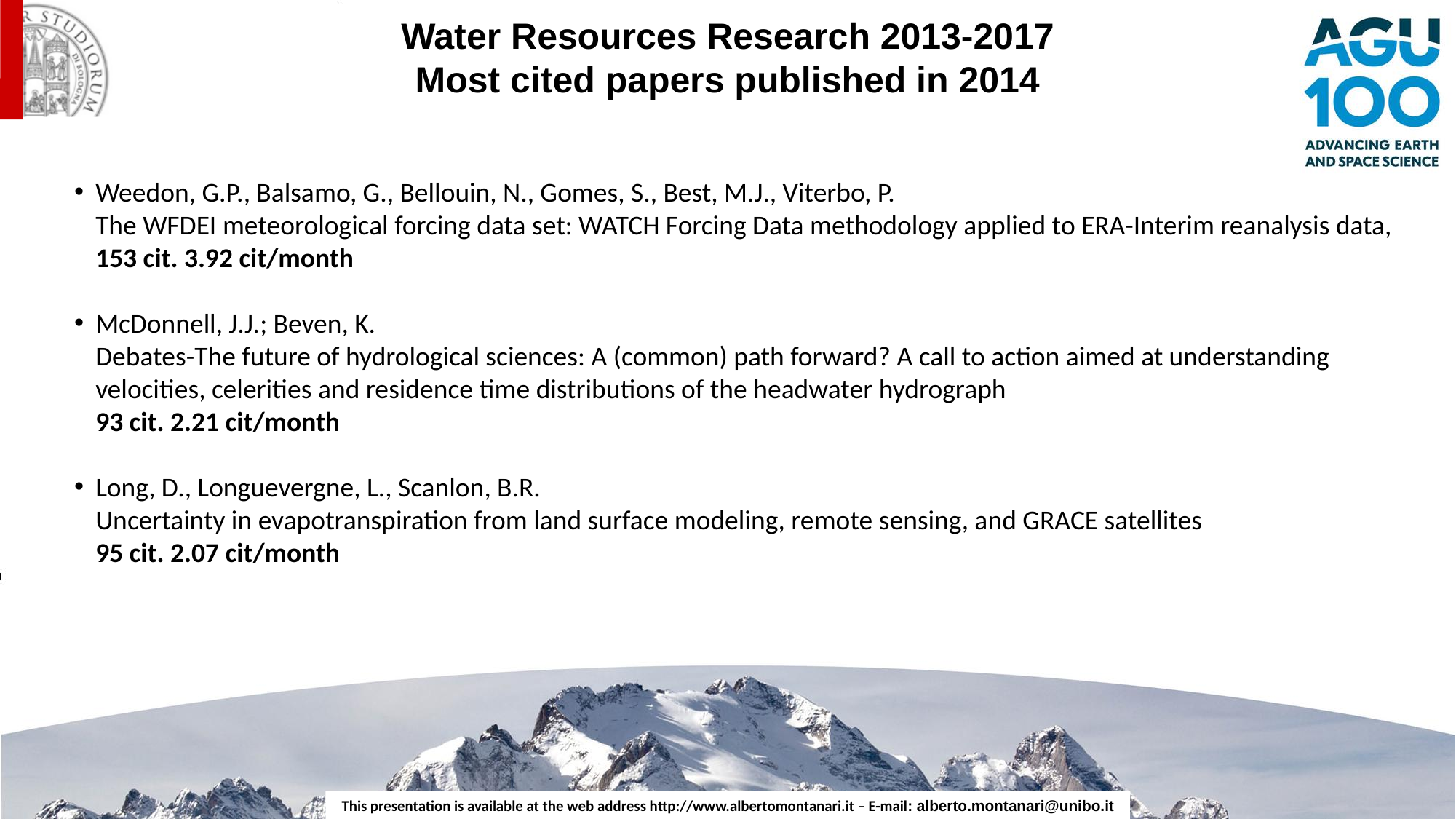

Water Resources Research 2013-2017
Most cited papers published in 2014
Weedon, G.P., Balsamo, G., Bellouin, N., Gomes, S., Best, M.J., Viterbo, P.
	The WFDEI meteorological forcing data set: WATCH Forcing Data methodology applied to ERA-Interim reanalysis data, 153 cit. 3.92 cit/month

McDonnell, J.J.; Beven, K.
	Debates-The future of hydrological sciences: A (common) path forward? A call to action aimed at understanding velocities, celerities and residence time distributions of the headwater hydrograph
	93 cit. 2.21 cit/month

Long, D., Longuevergne, L., Scanlon, B.R.
	Uncertainty in evapotranspiration from land surface modeling, remote sensing, and GRACE satellites
	95 cit. 2.07 cit/month